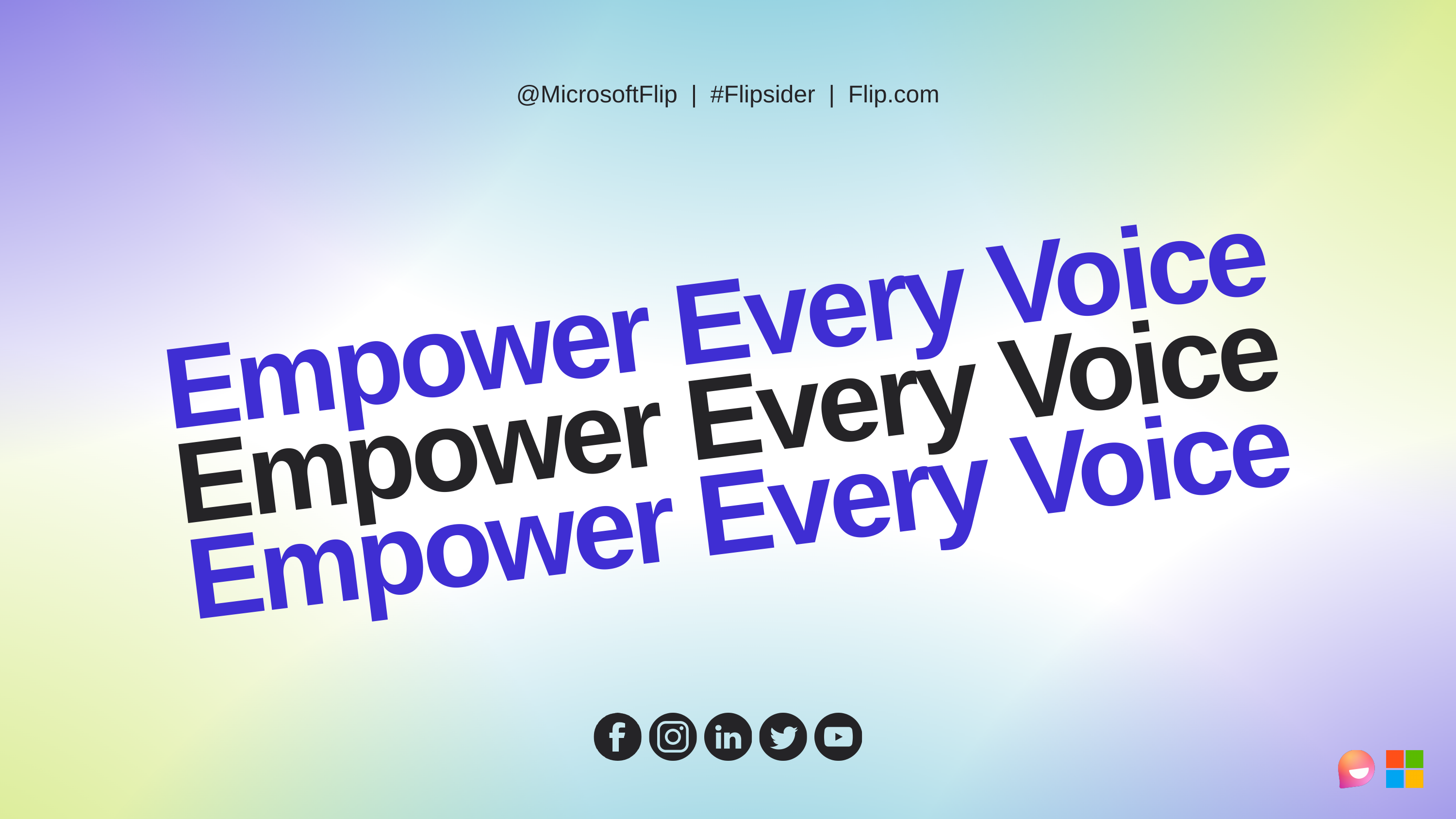

@MicrosoftFlip  |  #Flipsider  |  Flip.com
Empower Every Voice
Empower Every Voice
Empower Every Voice